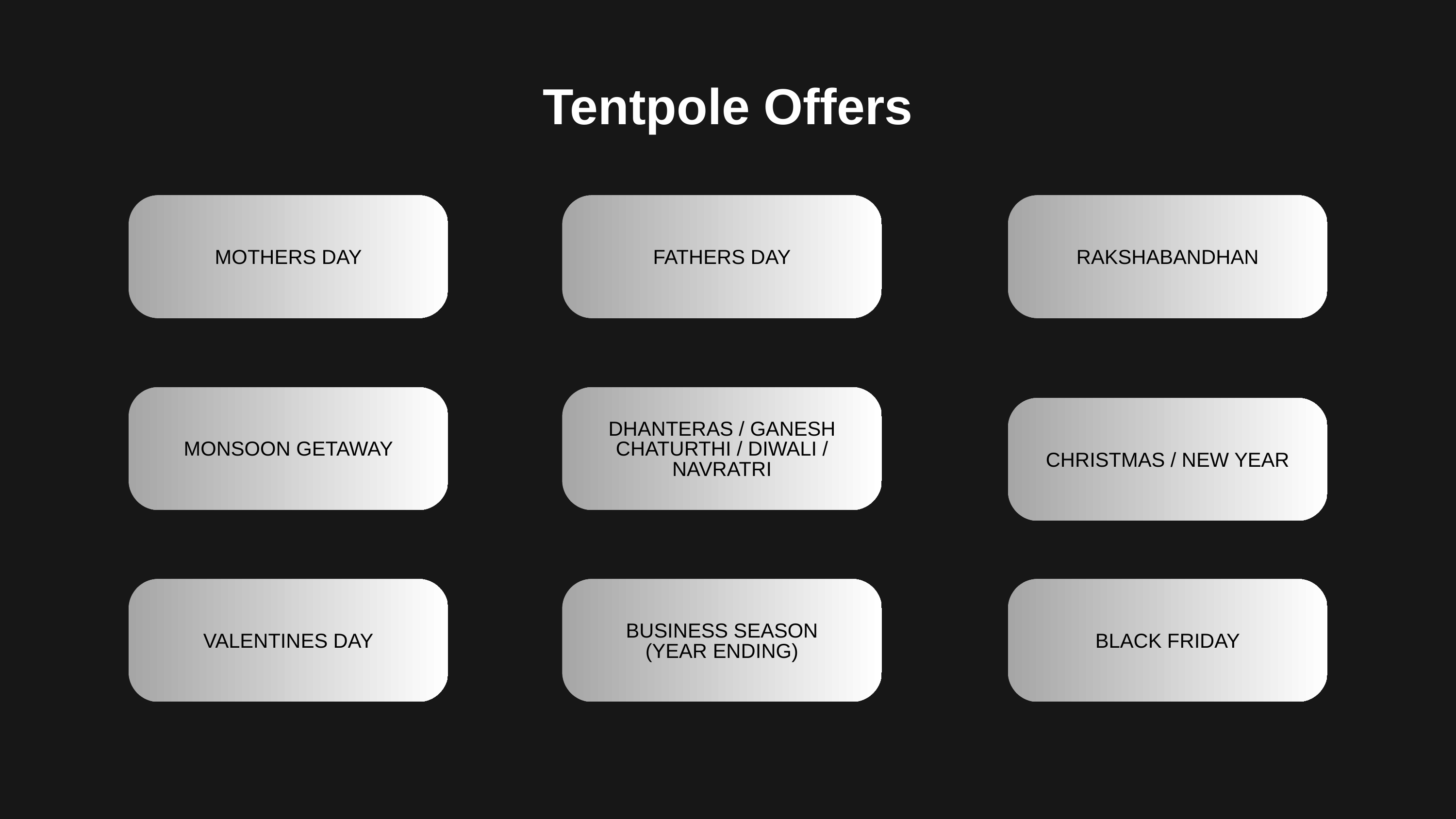

Tentpole Offers

MOTHERS DAY

FATHERS DAY

RAKSHABANDHAN

MONSOON GETAWAY

DHANTERAS / GANESH CHATURTHI / DIWALI / NAVRATRI

CHRISTMAS / NEW YEAR

VALENTINES DAY

BUSINESS SEASON
(YEAR ENDING)

BLACK FRIDAY